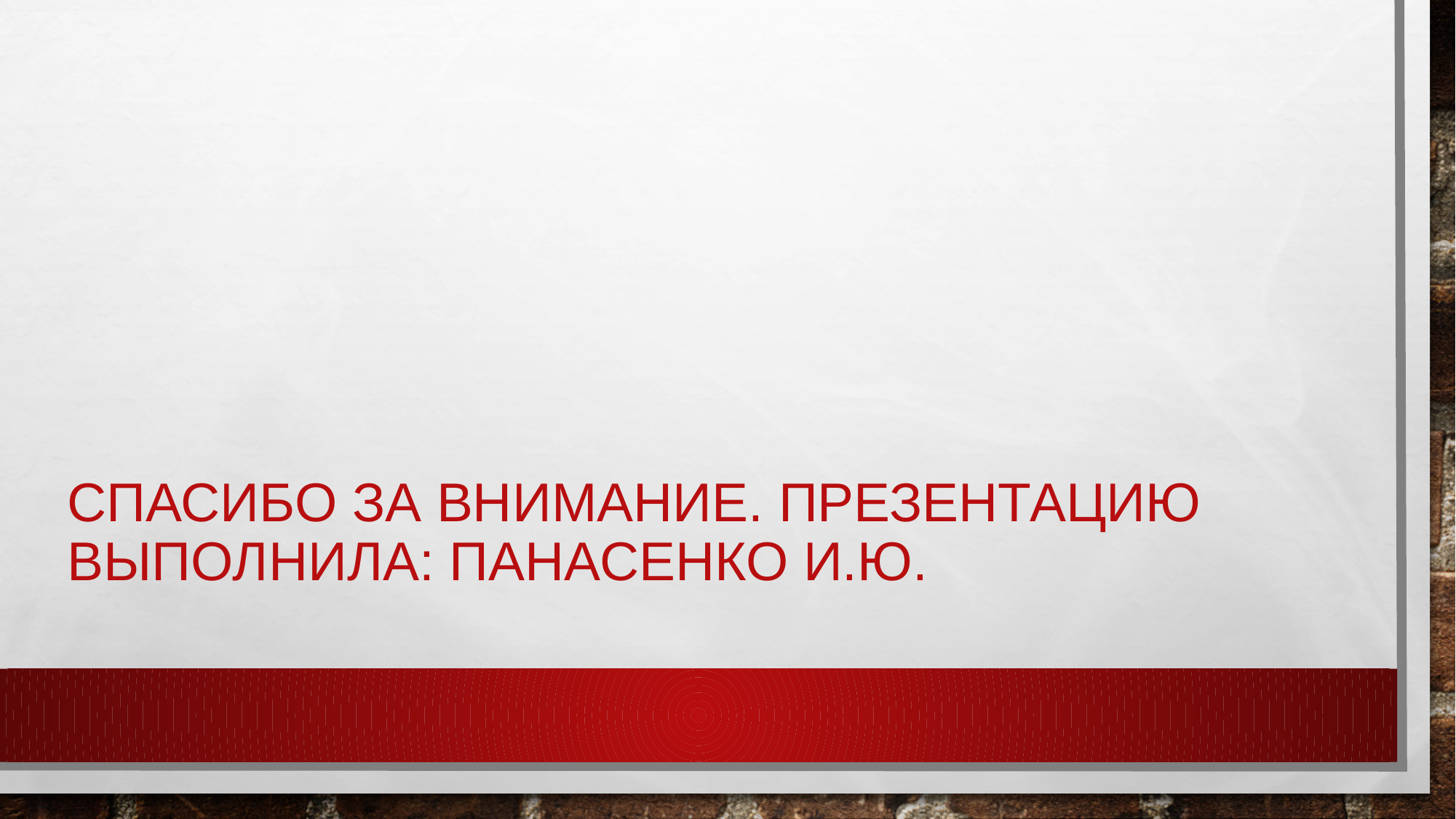

# Спасибо за внимание. Презентацию выполнила: Панасенко И.Ю.